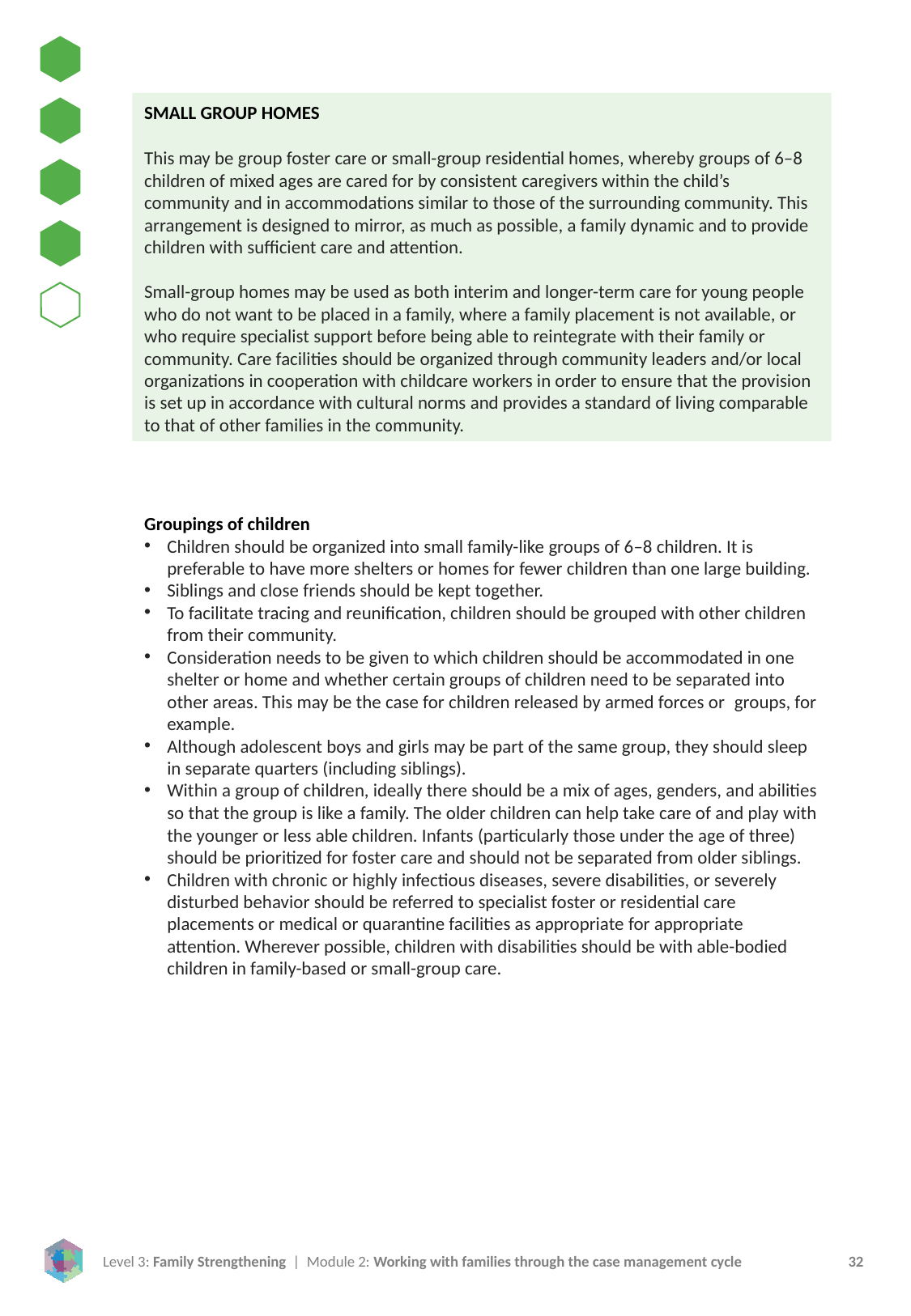

SMALL GROUP HOMES

This may be group foster care or small-group residential homes, whereby groups of 6–8 children of mixed ages are cared for by consistent caregivers within the child’s community and in accommodations similar to those of the surrounding community. This arrangement is designed to mirror, as much as possible, a family dynamic and to provide children with sufficient care and attention.

Small-group homes may be used as both interim and longer-term care for young people who do not want to be placed in a family, where a family placement is not available, or who require specialist support before being able to reintegrate with their family or community. Care facilities should be organized through community leaders and/or local organizations in cooperation with childcare workers in order to ensure that the provision is set up in accordance with cultural norms and provides a standard of living comparable to that of other families in the community.

Groupings of children
Children should be organized into small family-like groups of 6–8 children. It is preferable to have more shelters or homes for fewer children than one large building.
Siblings and close friends should be kept together.
To facilitate tracing and reunification, children should be grouped with other children from their community.
Consideration needs to be given to which children should be accommodated in one shelter or home and whether certain groups of children need to be separated into other areas. This may be the case for children released by armed forces or  groups, for example.
Although adolescent boys and girls may be part of the same group, they should sleep in separate quarters (including siblings).
Within a group of children, ideally there should be a mix of ages, genders, and abilities so that the group is like a family. The older children can help take care of and play with the younger or less able children. Infants (particularly those under the age of three) should be prioritized for foster care and should not be separated from older siblings.
Children with chronic or highly infectious diseases, severe disabilities, or severely disturbed behavior should be referred to specialist foster or residential care placements or medical or quarantine facilities as appropriate for appropriate attention. Wherever possible, children with disabilities should be with able-bodied children in family-based or small-group care.